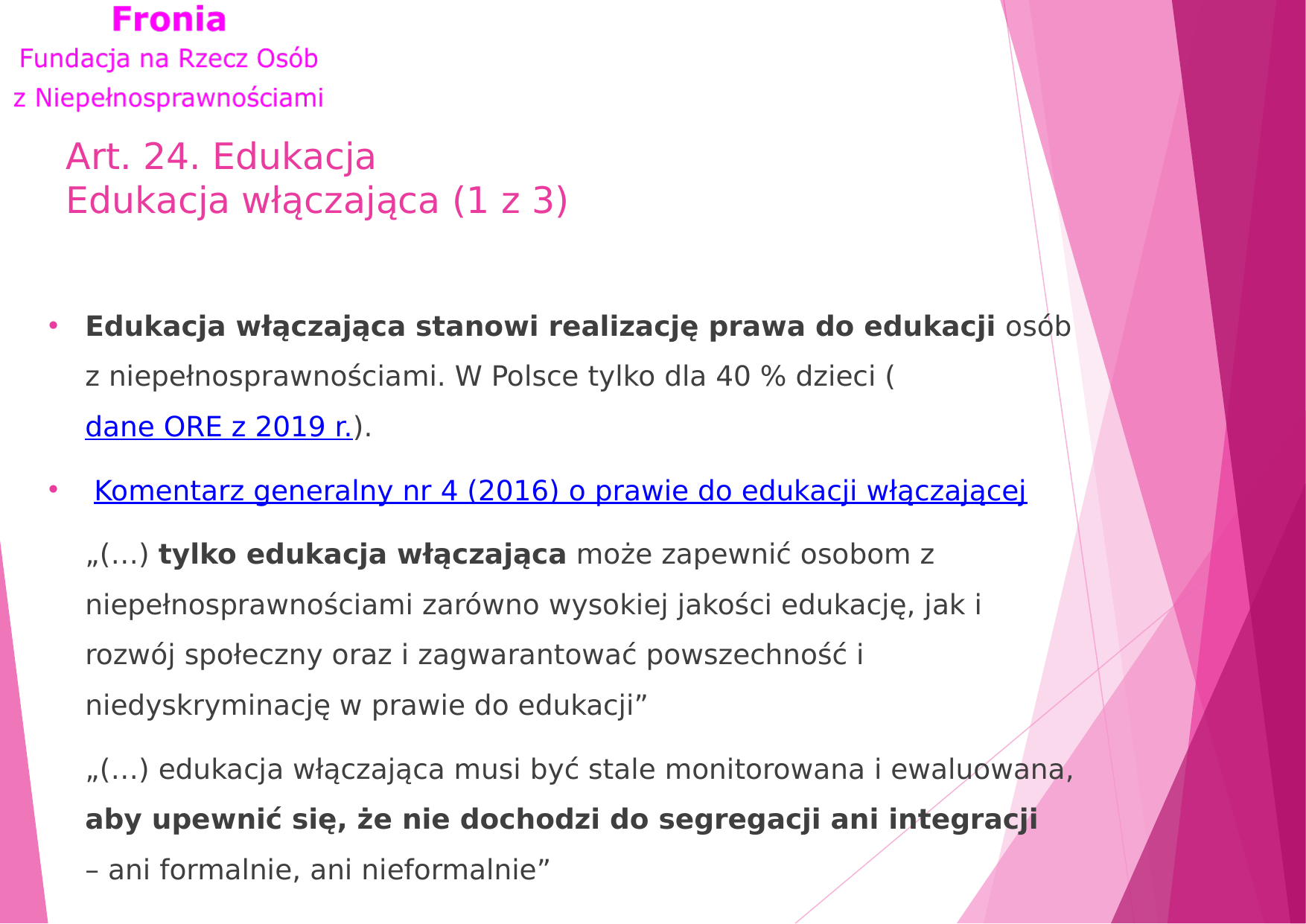

# Art. 24. Edukacja Edukacja włączająca (1 z 3)
Edukacja włączająca stanowi realizację prawa do edukacji osób z niepełnosprawnościami. W Polsce tylko dla 40 % dzieci (dane ORE z 2019 r.).
 Komentarz generalny nr 4 (2016) o prawie do edukacji włączającej
„(…) tylko edukacja włączająca może zapewnić osobom z niepełnosprawnościami zarówno wysokiej jakości edukację, jak i rozwój społeczny oraz i zagwarantować powszechność i niedyskryminację w prawie do edukacji”
„(…) edukacja włączająca musi być stale monitorowana i ewaluowana, aby upewnić się, że nie dochodzi do segregacji ani integracji – ani formalnie, ani nieformalnie”